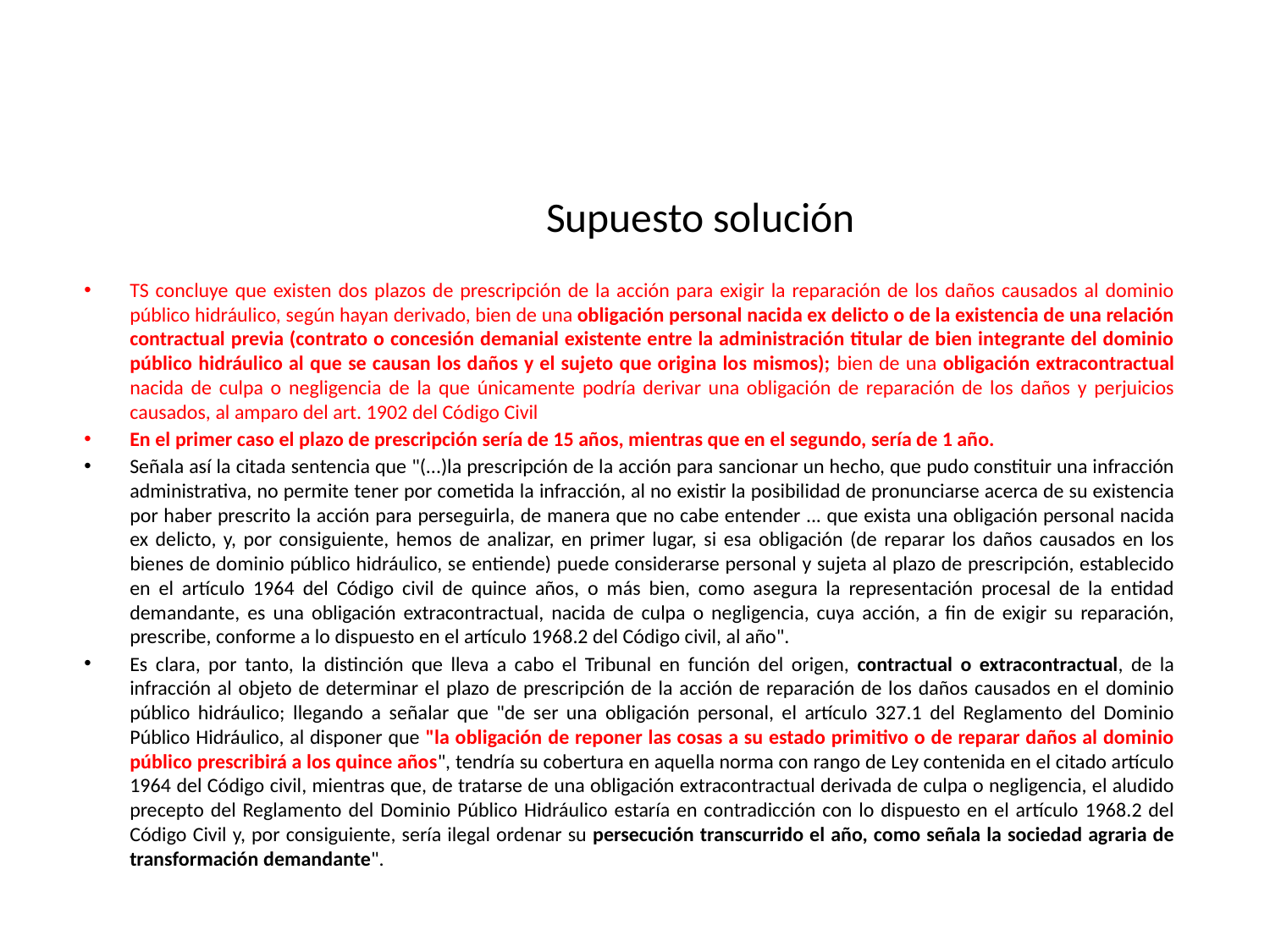

# Supuesto solución
TS concluye que existen dos plazos de prescripción de la acción para exigir la reparación de los daños causados al dominio público hidráulico, según hayan derivado, bien de una obligación personal nacida ex delicto o de la existencia de una relación contractual previa (contrato o concesión demanial existente entre la administración titular de bien integrante del dominio público hidráulico al que se causan los daños y el sujeto que origina los mismos); bien de una obligación extracontractual nacida de culpa o negligencia de la que únicamente podría derivar una obligación de reparación de los daños y perjuicios causados, al amparo del art. 1902 del Código Civil
En el primer caso el plazo de prescripción sería de 15 años, mientras que en el segundo, sería de 1 año.
Señala así la citada sentencia que "(...)la prescripción de la acción para sancionar un hecho, que pudo constituir una infracción administrativa, no permite tener por cometida la infracción, al no existir la posibilidad de pronunciarse acerca de su existencia por haber prescrito la acción para perseguirla, de manera que no cabe entender ... que exista una obligación personal nacida ex delicto, y, por consiguiente, hemos de analizar, en primer lugar, si esa obligación (de reparar los daños causados en los bienes de dominio público hidráulico, se entiende) puede considerarse personal y sujeta al plazo de prescripción, establecido en el artículo 1964 del Código civil de quince años, o más bien, como asegura la representación procesal de la entidad demandante, es una obligación extracontractual, nacida de culpa o negligencia, cuya acción, a fin de exigir su reparación, prescribe, conforme a lo dispuesto en el artículo 1968.2 del Código civil, al año".
Es clara, por tanto, la distinción que lleva a cabo el Tribunal en función del origen, contractual o extracontractual, de la infracción al objeto de determinar el plazo de prescripción de la acción de reparación de los daños causados en el dominio público hidráulico; llegando a señalar que "de ser una obligación personal, el artículo 327.1 del Reglamento del Dominio Público Hidráulico, al disponer que "la obligación de reponer las cosas a su estado primitivo o de reparar daños al dominio público prescribirá a los quince años", tendría su cobertura en aquella norma con rango de Ley contenida en el citado artículo 1964 del Código civil, mientras que, de tratarse de una obligación extracontractual derivada de culpa o negligencia, el aludido precepto del Reglamento del Dominio Público Hidráulico estaría en contradicción con lo dispuesto en el artículo 1968.2 del Código Civil y, por consiguiente, sería ilegal ordenar su persecución transcurrido el año, como señala la sociedad agraria de transformación demandante".